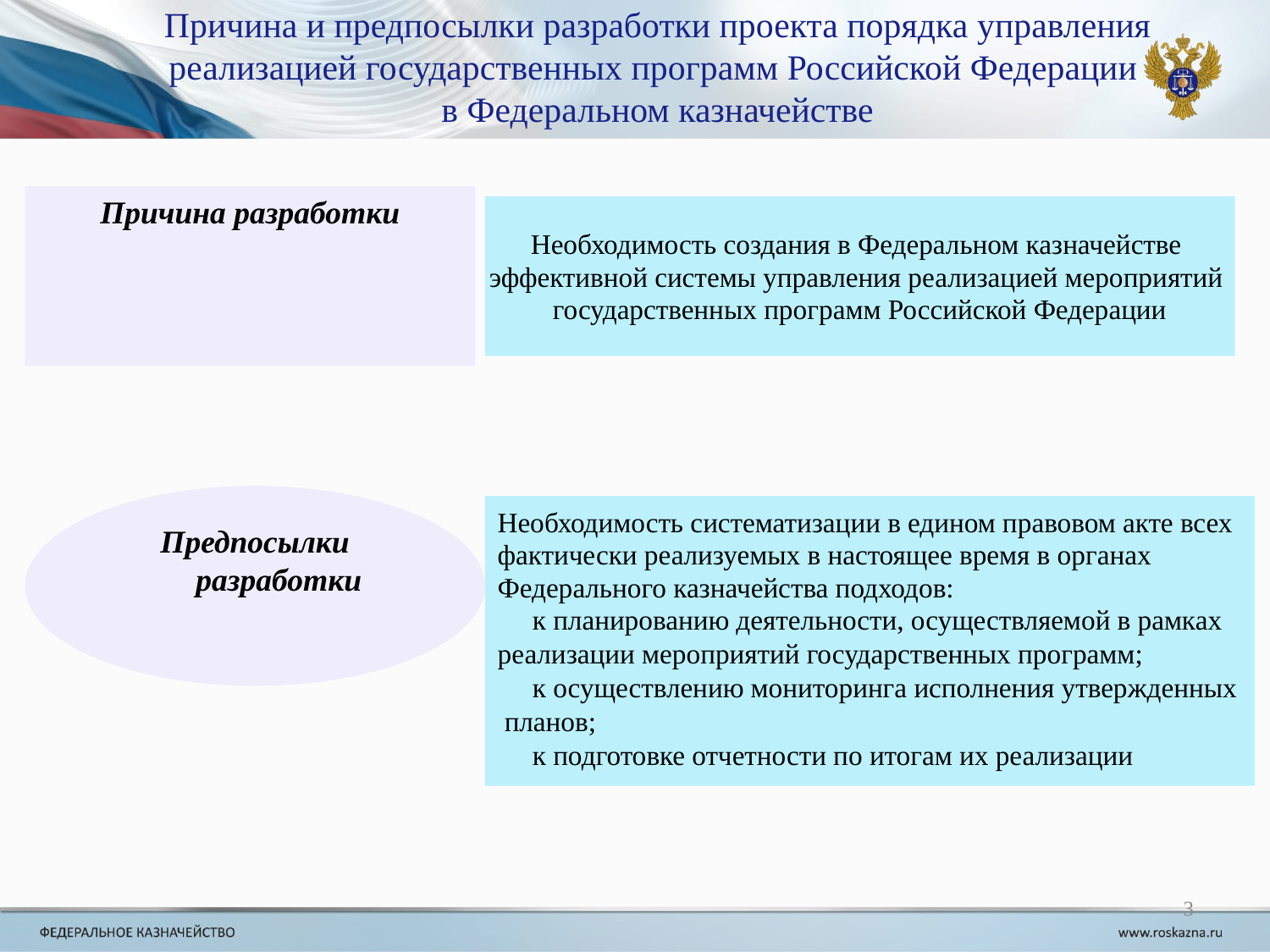

# Причина и предпосылки разработки проекта порядка управления реализацией государственных программ Российской Федерации в Федеральном казначействе
Причина разработки

Необходимость создания в Федеральном казначействе
эффективной системы управления реализацией мероприятий
государственных программ Российской Федерации

Предпосылки разработки
Необходимость систематизации в едином правовом акте всех
фактически реализуемых в настоящее время в органах
Федерального казначейства подходов:
     к планированию деятельности, осуществляемой в рамках
реализации мероприятий государственных программ;
     к осуществлению мониторинга исполнения утвержденных
 планов;
     к подготовке отчетности по итогам их реализации
3